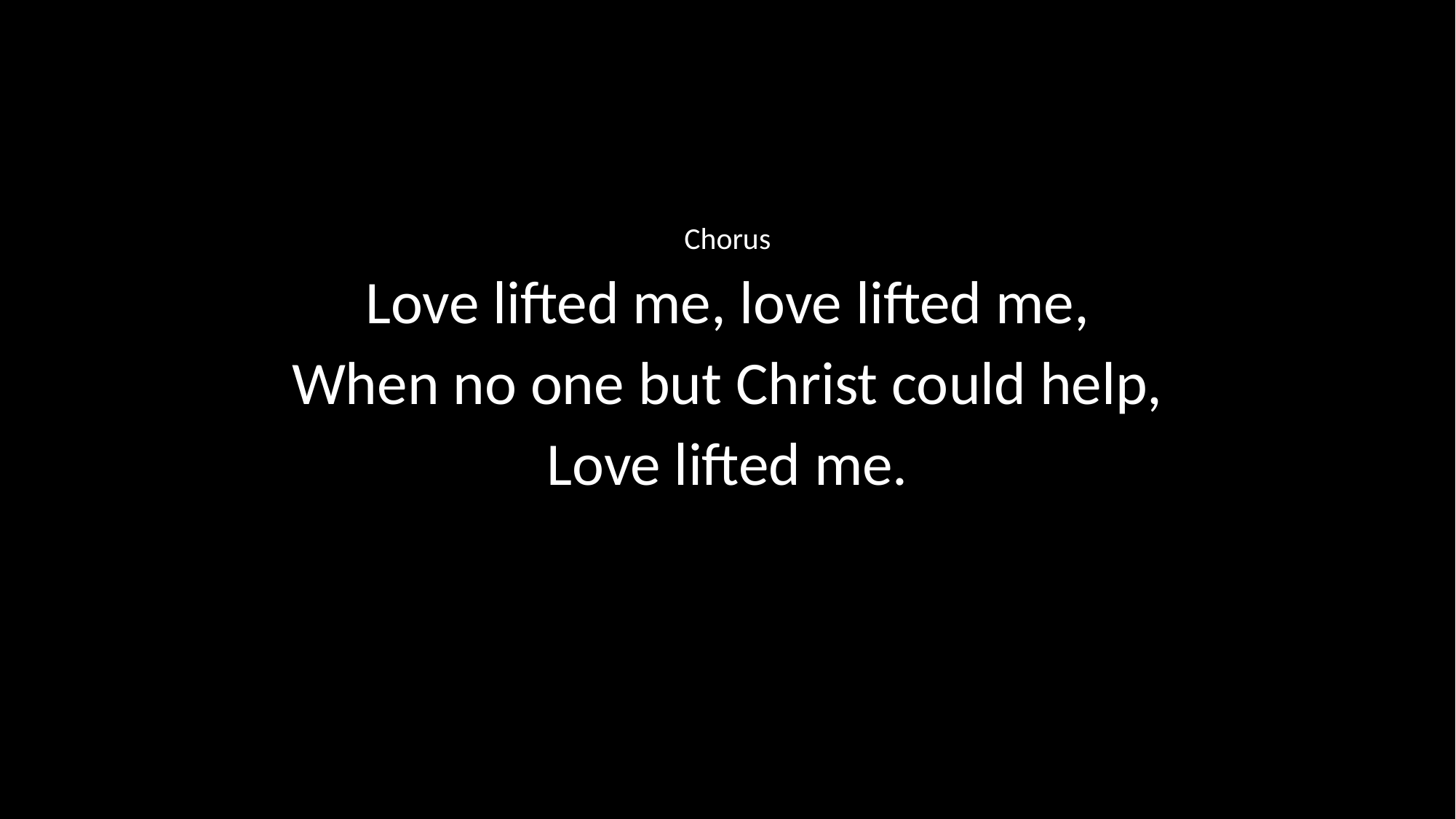

Chorus
Love lifted me, love lifted me,
When no one but Christ could help,
Love lifted me.